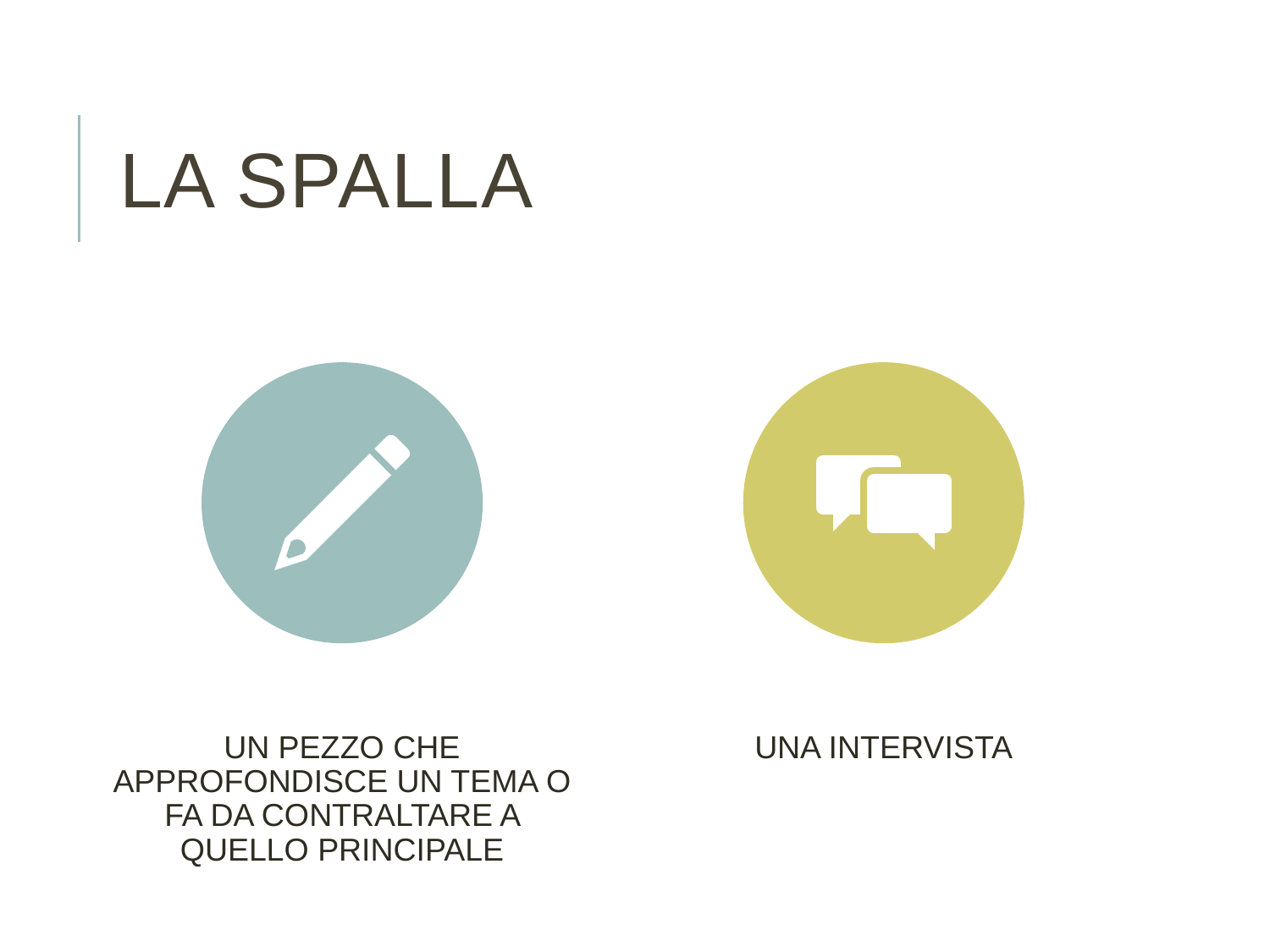

# La spalla
Un pezzo che approfondisce un tema o fa da contraltare a quello principale
Una intervista